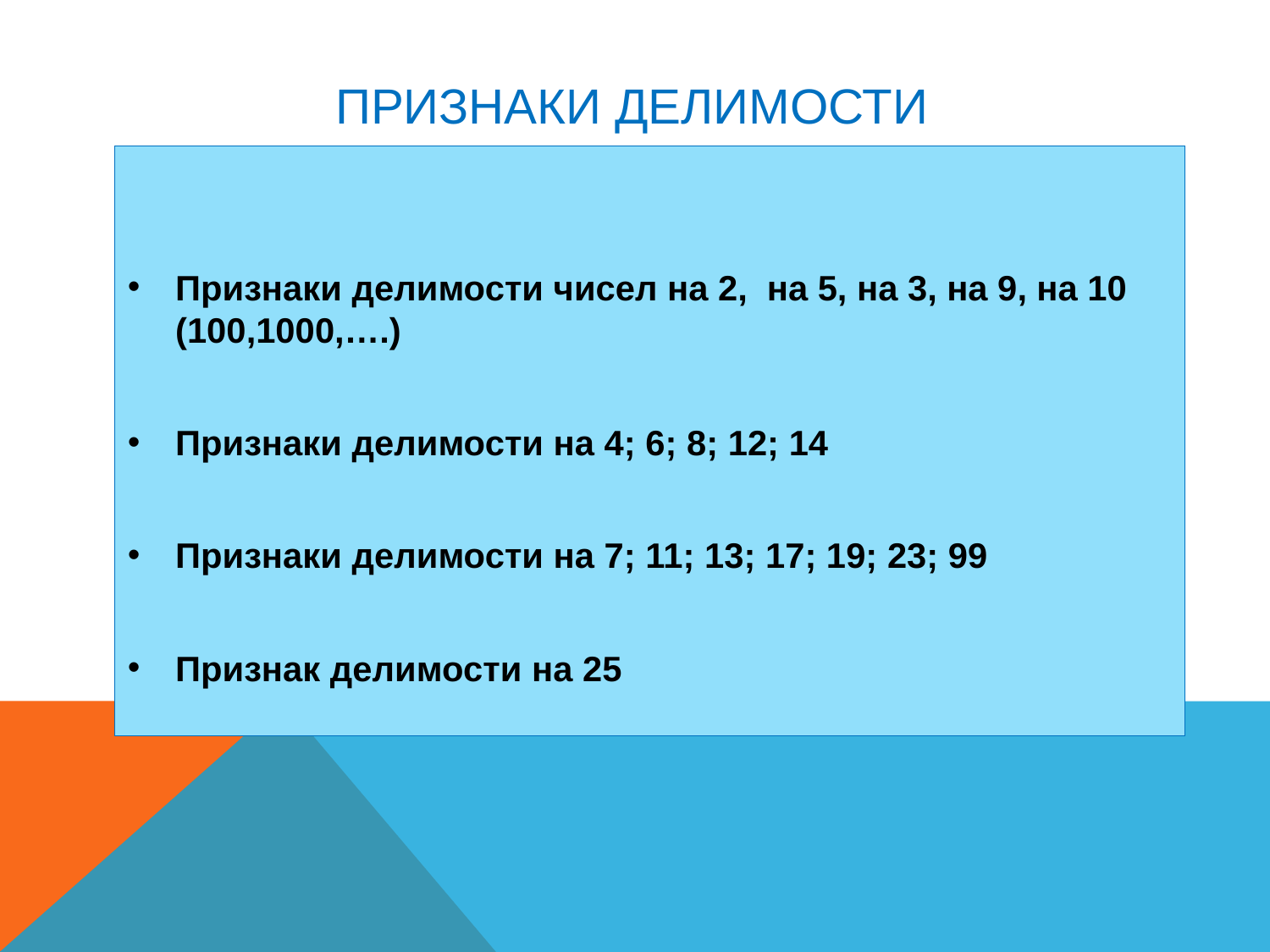

# Признаки делимости

Признаки делимости чисел на 2,  на 5, на 3, на 9, на 10 (100,1000,….)

Признаки делимости на 4; 6; 8; 12; 14

Признаки делимости на 7; 11; 13; 17; 19; 23; 99

Признак делимости на 25